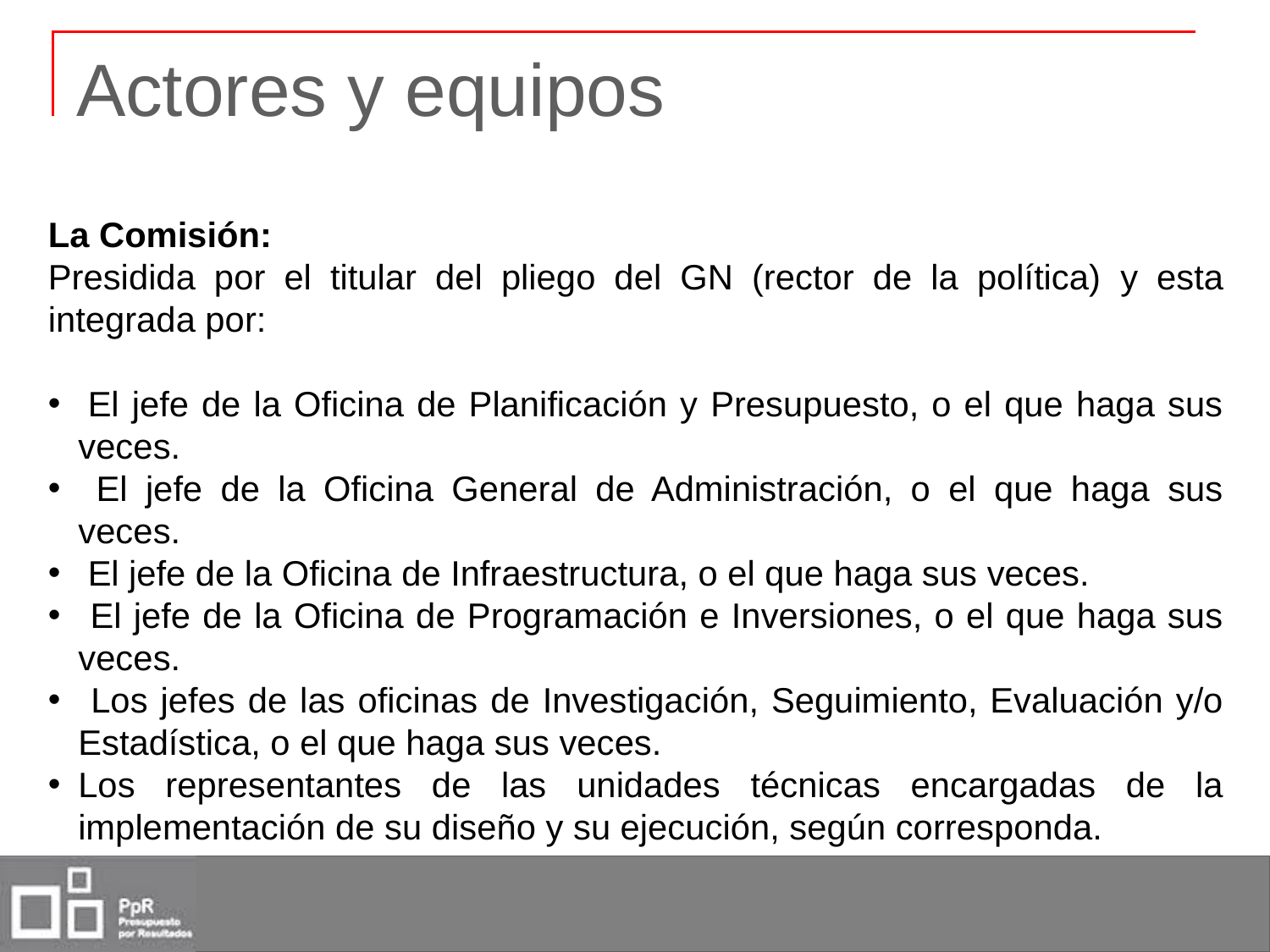

# Actores y equipos
La Comisión:
Presidida por el titular del pliego del GN (rector de la política) y esta integrada por:

 El jefe de la Oficina de Planificación y Presupuesto, o el que haga sus veces.
 El jefe de la Oficina General de Administración, o el que haga sus veces.
 El jefe de la Oficina de Infraestructura, o el que haga sus veces.
 El jefe de la Oficina de Programación e Inversiones, o el que haga sus veces.
 Los jefes de las oficinas de Investigación, Seguimiento, Evaluación y/o Estadística, o el que haga sus veces.
Los representantes de las unidades técnicas encargadas de la implementación de su diseño y su ejecución, según corresponda.